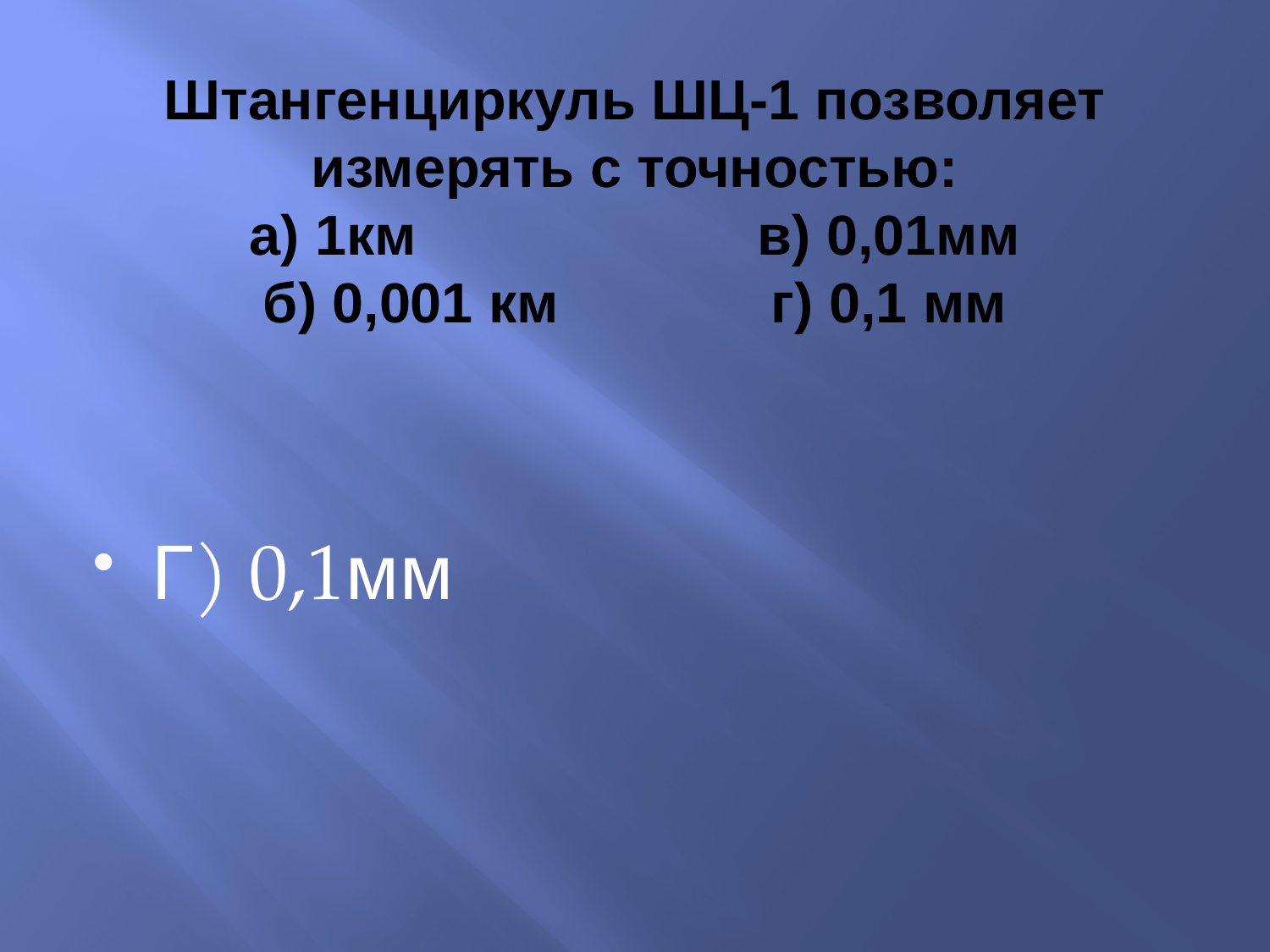

# Штангенциркуль ШЦ-1 позволяет измерять с точностью: а) 1км 			в) 0,01мм б) 0,001 км		г) 0,1 мм
Г) 0,1мм